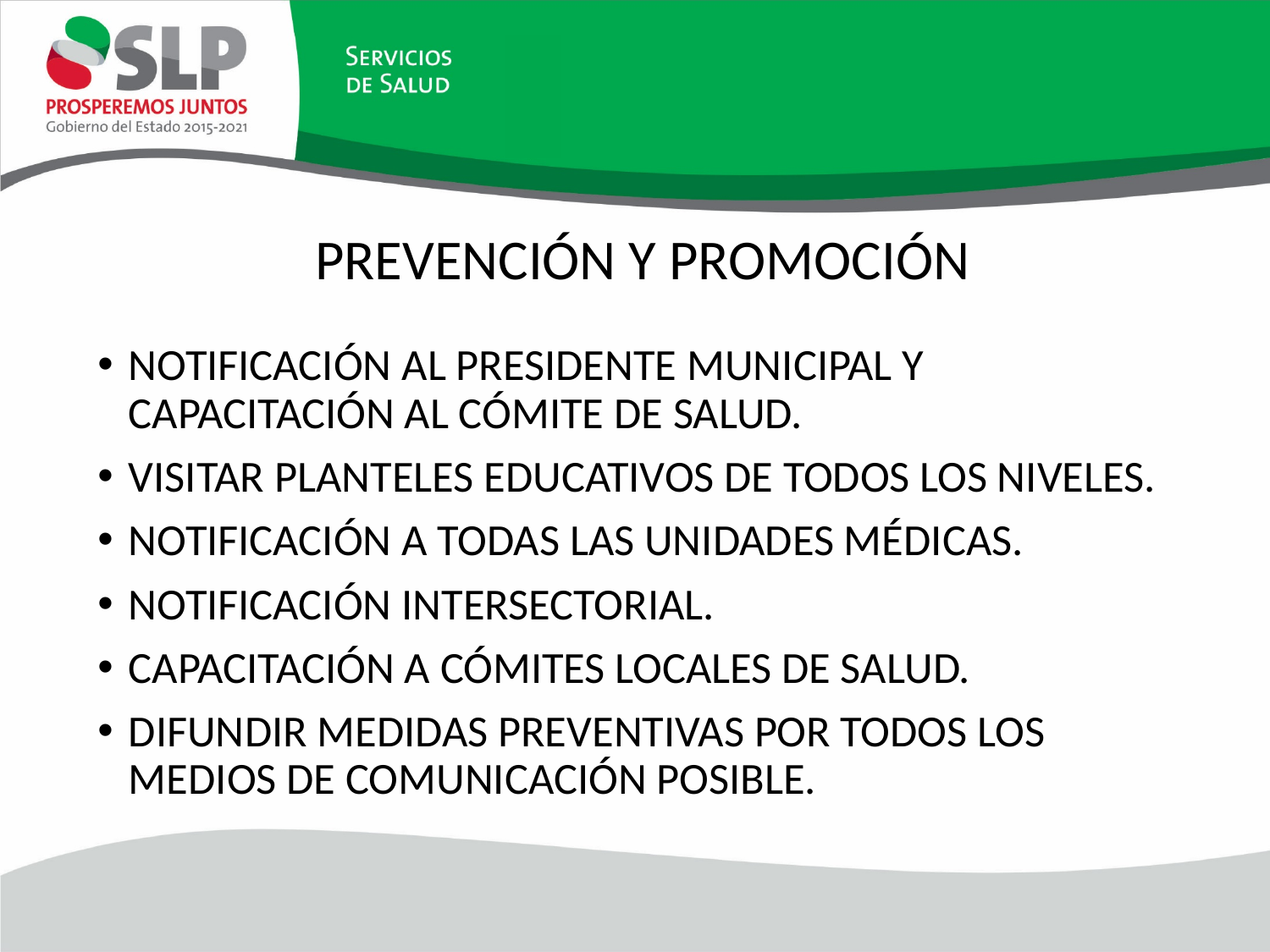

# PREVENCIÓN Y PROMOCIÓN
NOTIFICACIÓN AL PRESIDENTE MUNICIPAL Y CAPACITACIÓN AL CÓMITE DE SALUD.
VISITAR PLANTELES EDUCATIVOS DE TODOS LOS NIVELES.
NOTIFICACIÓN A TODAS LAS UNIDADES MÉDICAS.
NOTIFICACIÓN INTERSECTORIAL.
CAPACITACIÓN A CÓMITES LOCALES DE SALUD.
DIFUNDIR MEDIDAS PREVENTIVAS POR TODOS LOS MEDIOS DE COMUNICACIÓN POSIBLE.